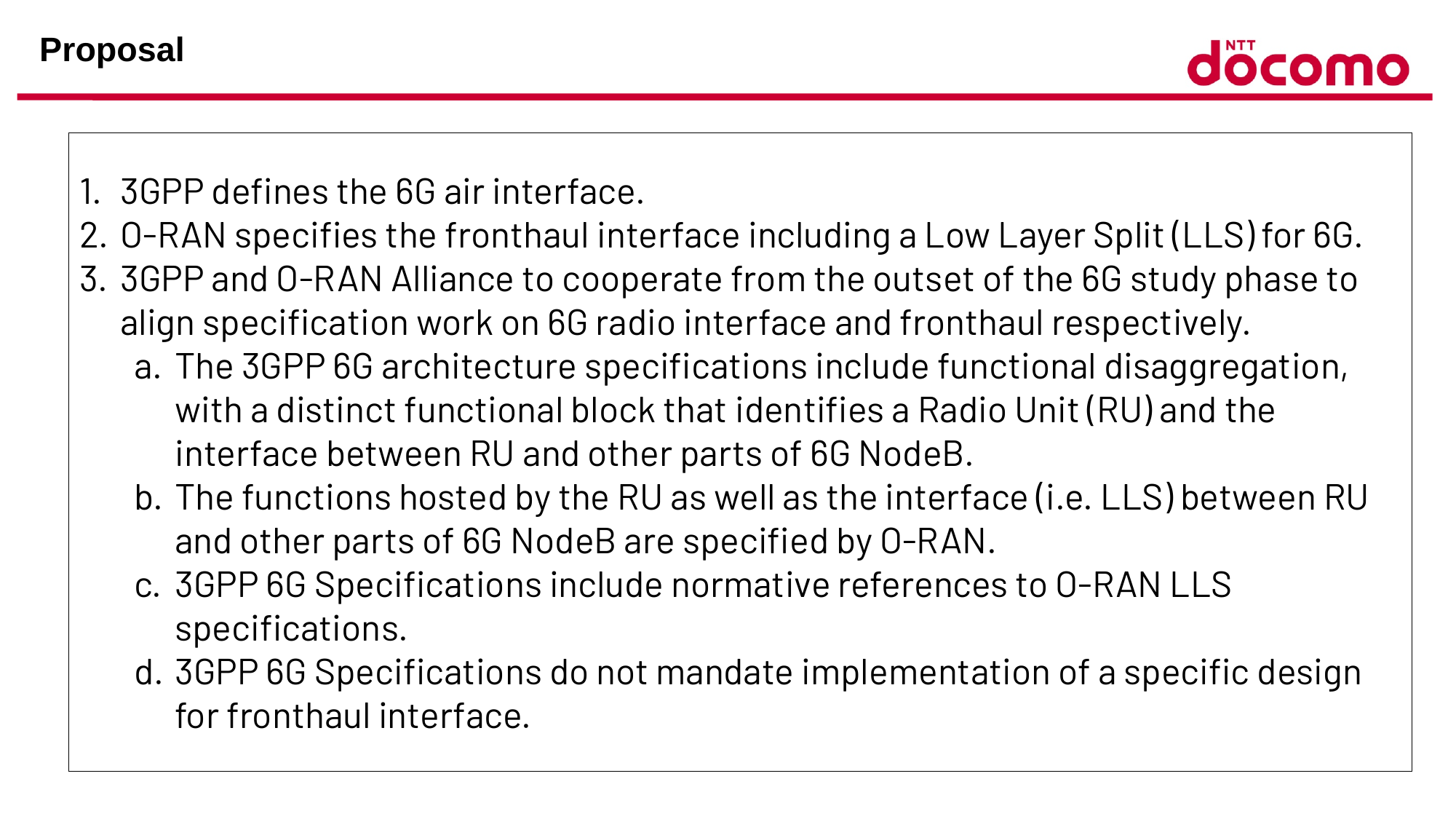

# Proposal
3GPP defines the 6G air interface.
O-RAN specifies the fronthaul interface including a Low Layer Split (LLS) for 6G.
3GPP and O-RAN Alliance to cooperate from the outset of the 6G study phase to align specification work on 6G radio interface and fronthaul respectively.
The 3GPP 6G architecture specifications include functional disaggregation, with a distinct functional block that identifies a Radio Unit (RU) and the interface between RU and other parts of 6G NodeB.
The functions hosted by the RU as well as the interface (i.e. LLS) between RU and other parts of 6G NodeB are specified by O-RAN.
3GPP 6G Specifications include normative references to O-RAN LLS specifications.
3GPP 6G Specifications do not mandate implementation of a specific design for fronthaul interface.